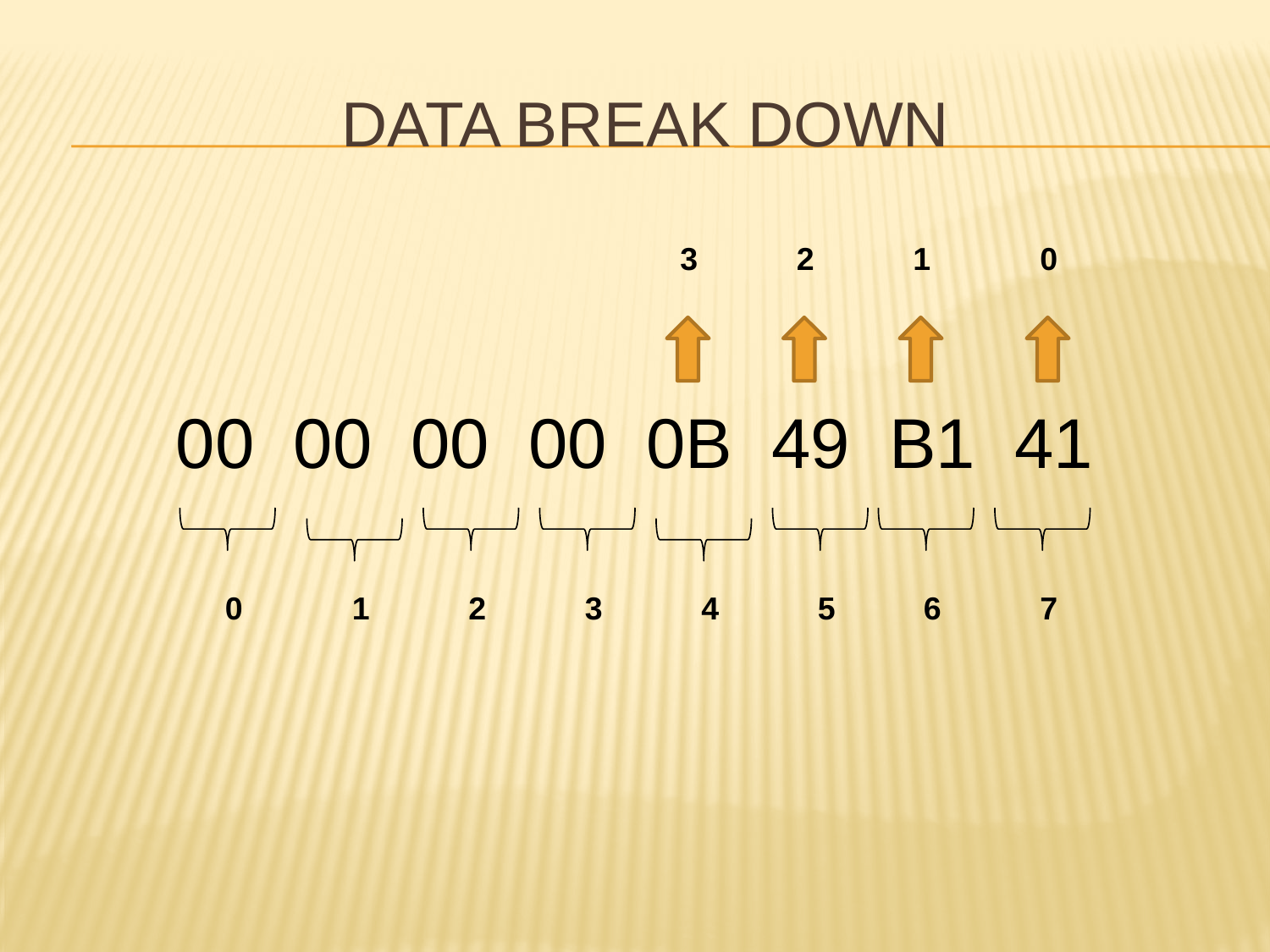

# DATA BREAK DOWN
3
2
1
0

00  00  00  00  0B  49  B1  41

0
1
2
3
4
5
6
7